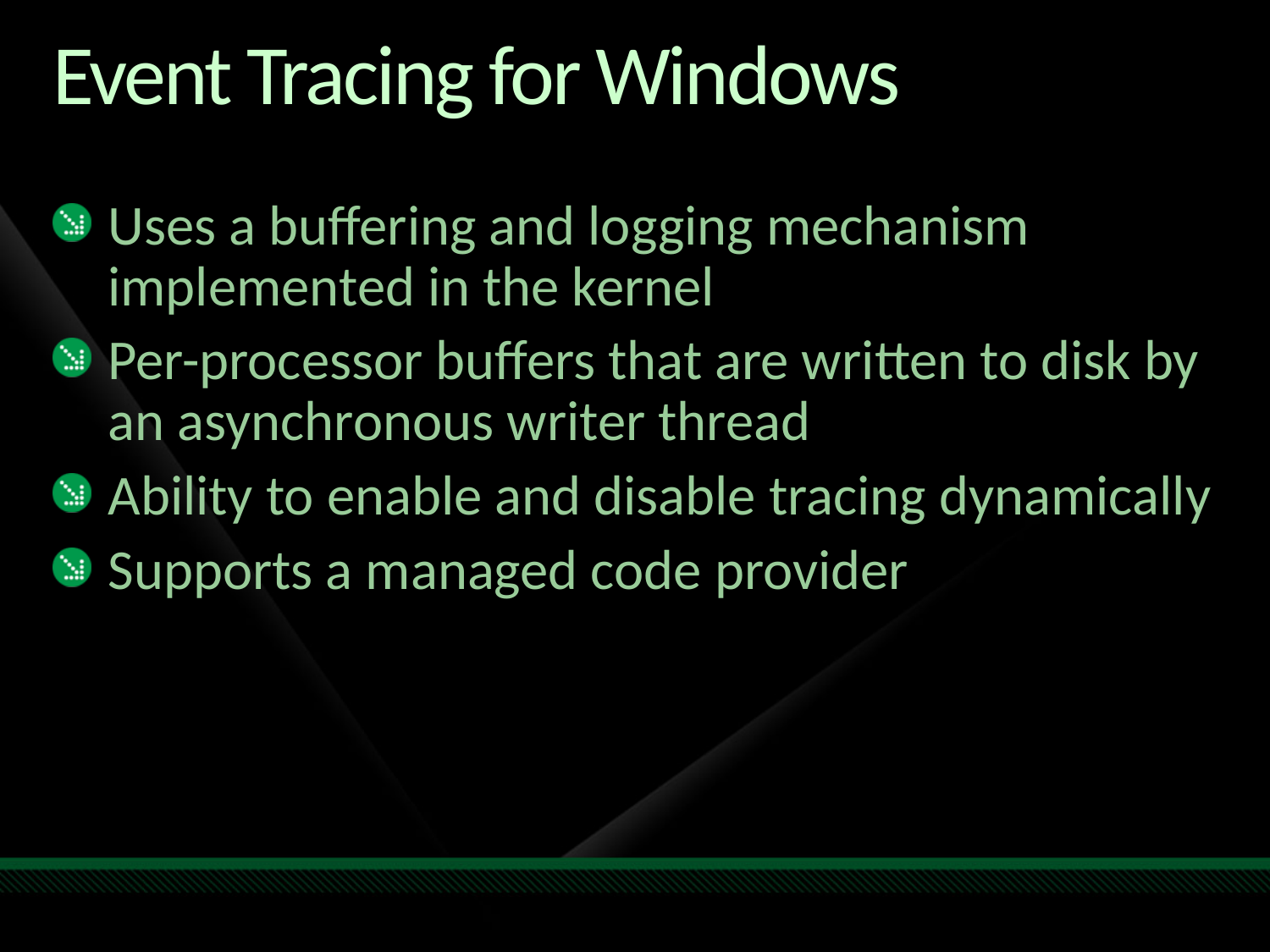

# Event Tracing for Windows
Uses a buffering and logging mechanism implemented in the kernel
Per-processor buffers that are written to disk by an asynchronous writer thread
Ability to enable and disable tracing dynamically
Supports a managed code provider